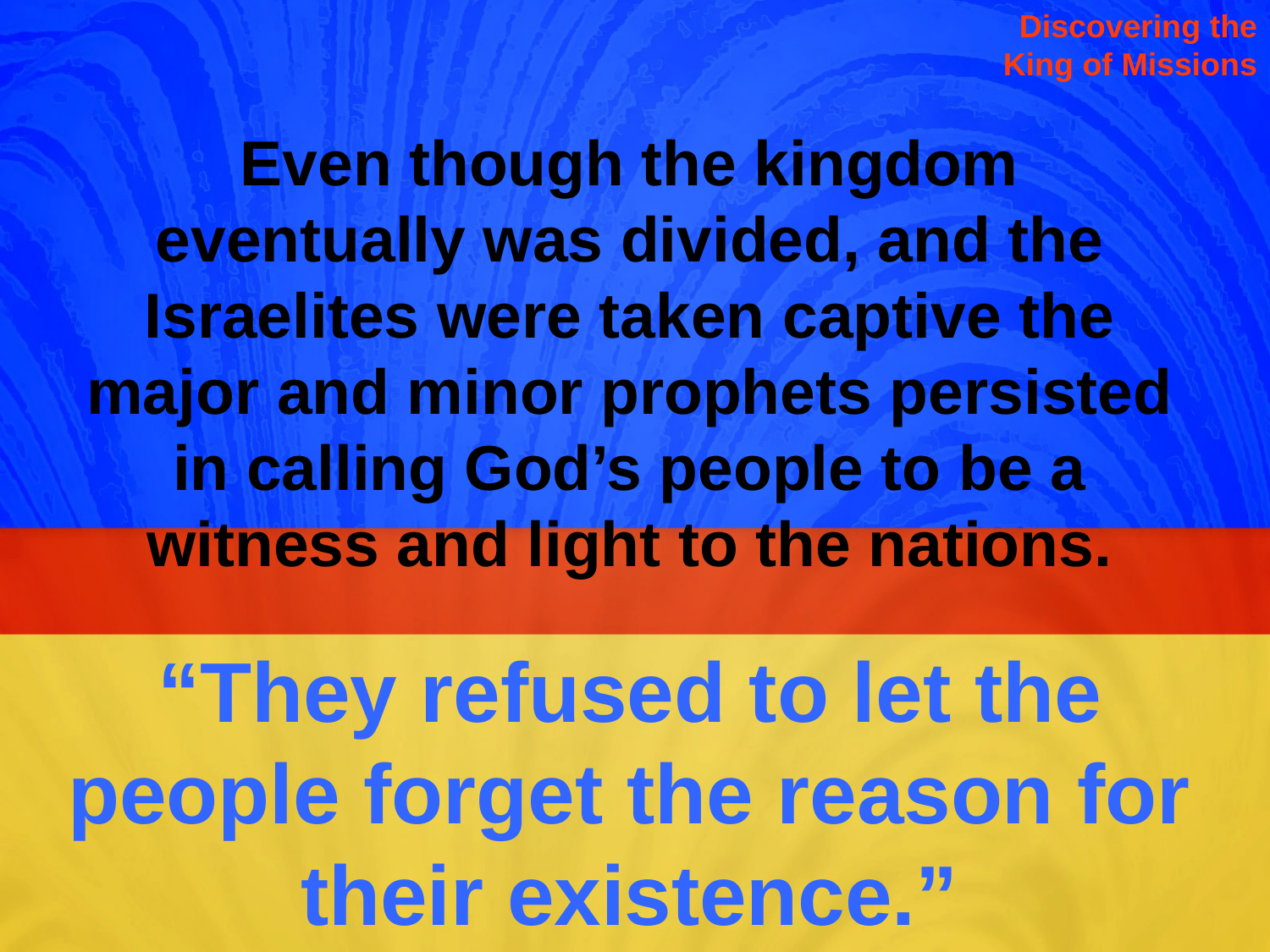

Discovering the King of Missions
Even though the kingdom eventually was divided, and the Israelites were taken captive the major and minor prophets persisted in calling God’s people to be a witness and light to the nations.
“They refused to let the people forget the reason for their existence.”